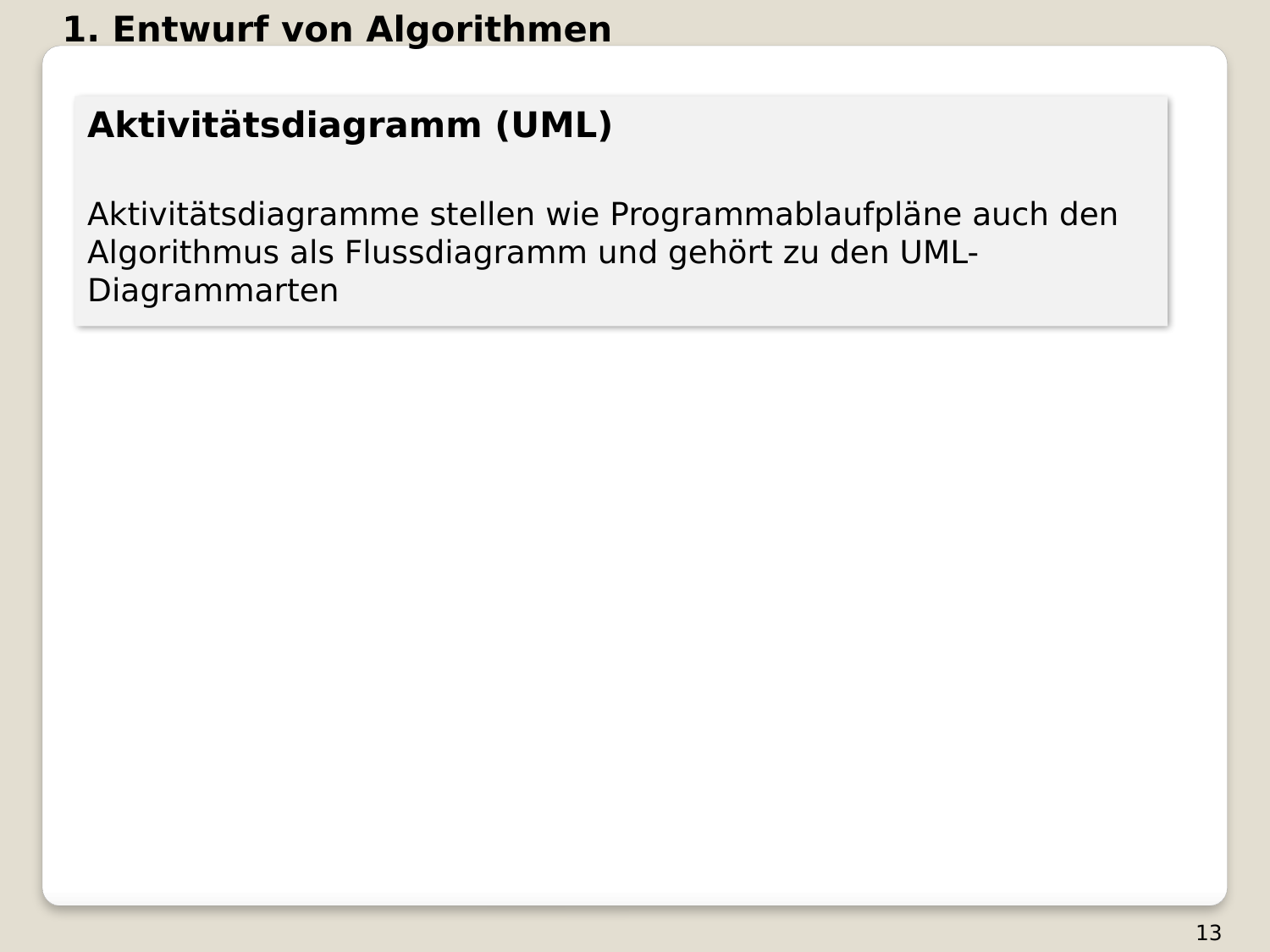

1. Entwurf von Algorithmen
Aktivitätsdiagramm (UML)

Aktivitätsdiagramme stellen wie Programmablaufpläne auch den Algorithmus als Flussdiagramm und gehört zu den UML-Diagrammarten